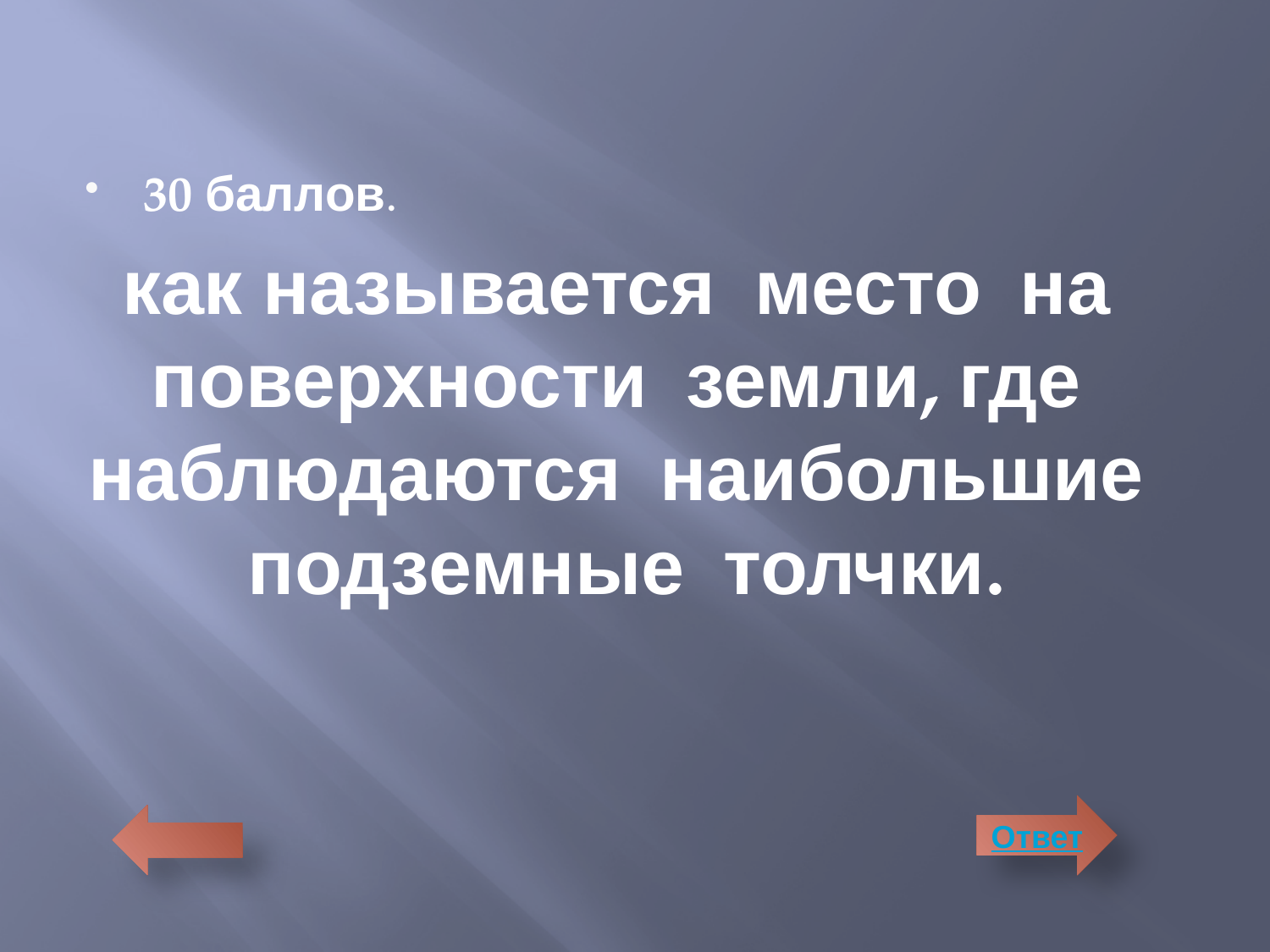

30 баллов.
как называется  место  на  поверхности  земли, где  наблюдаются  наибольшие  подземные  толчки.

Ответ